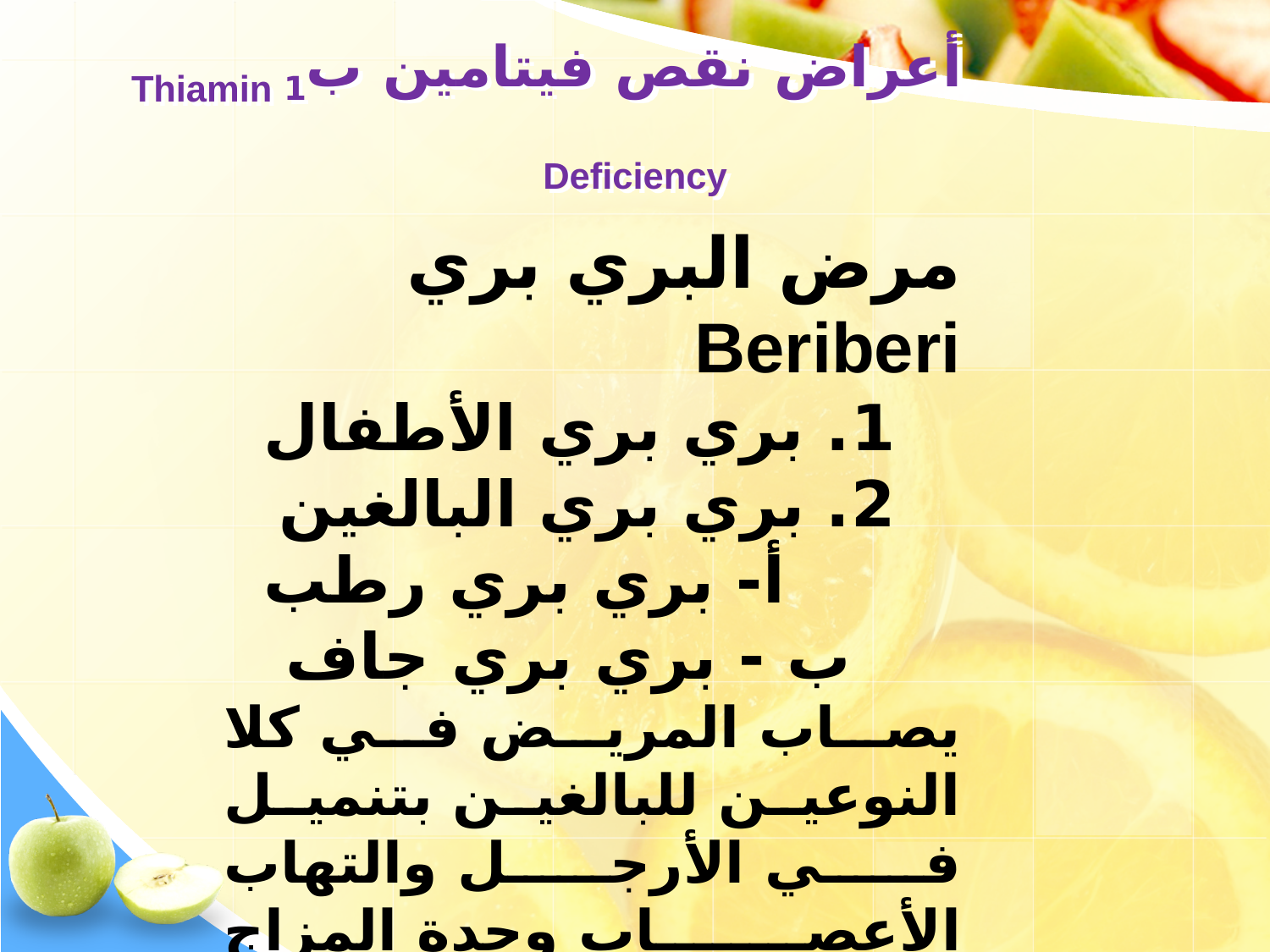

# أعراض نقص فيتامين ب1 Thiamin Deficiency
مرض البري بري Beriberi
   1. بري بري الأطفال
   2. بري بري البالغين
        أ- بري بري رطب
     ب - بري بري جاف
يصاب المريض في كلا النوعين للبالغين بتنميل في الأرجل والتهاب الأعصاب وحدة المزاج وفقد الشهية والقلق والاكتئاب ( الجهاز العصبي )